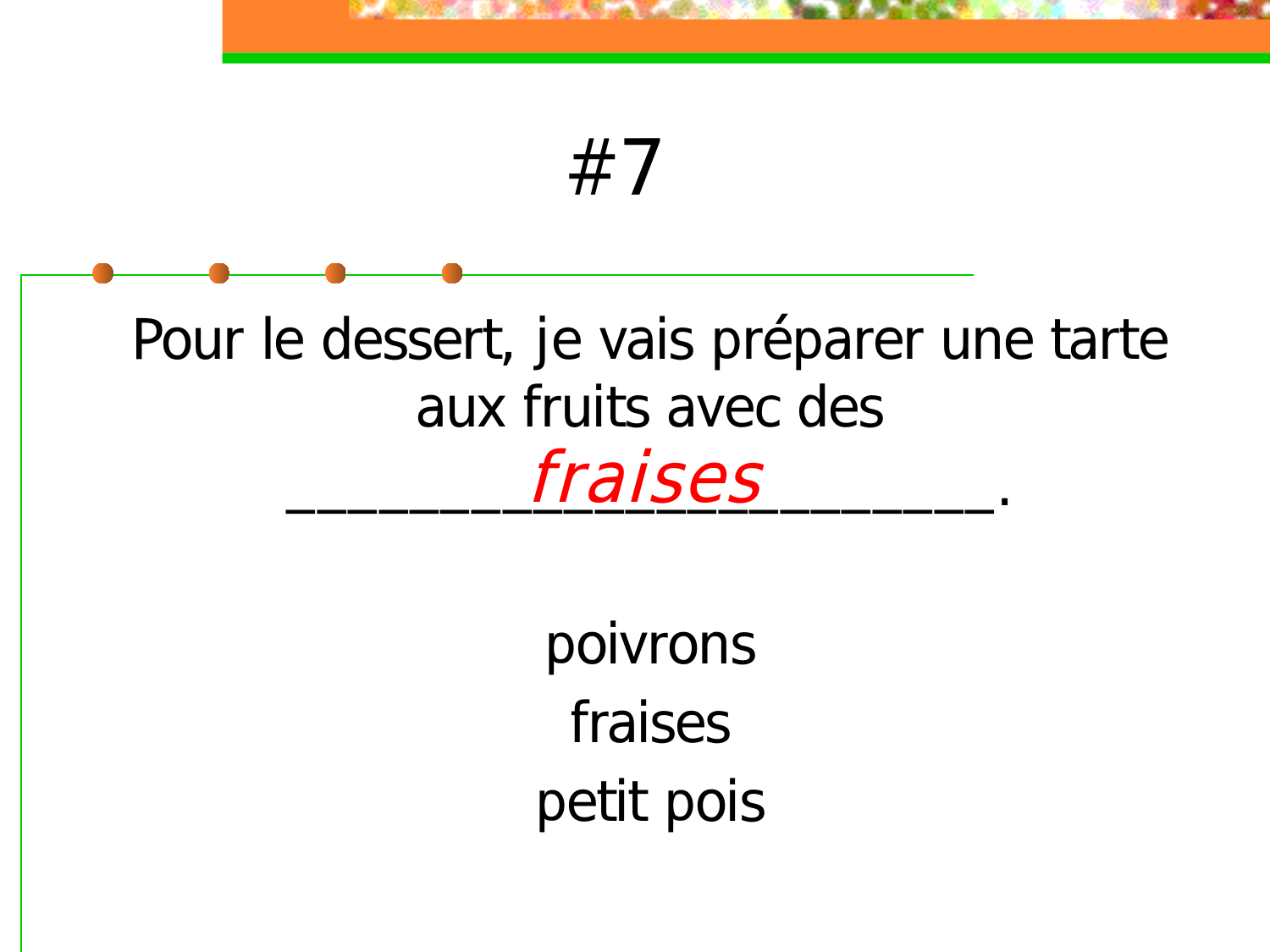

# #7
Pour le dessert, je vais préparer une tarte aux fruits avec des
_______________________.

poivrons
fraises
petit pois
fraises